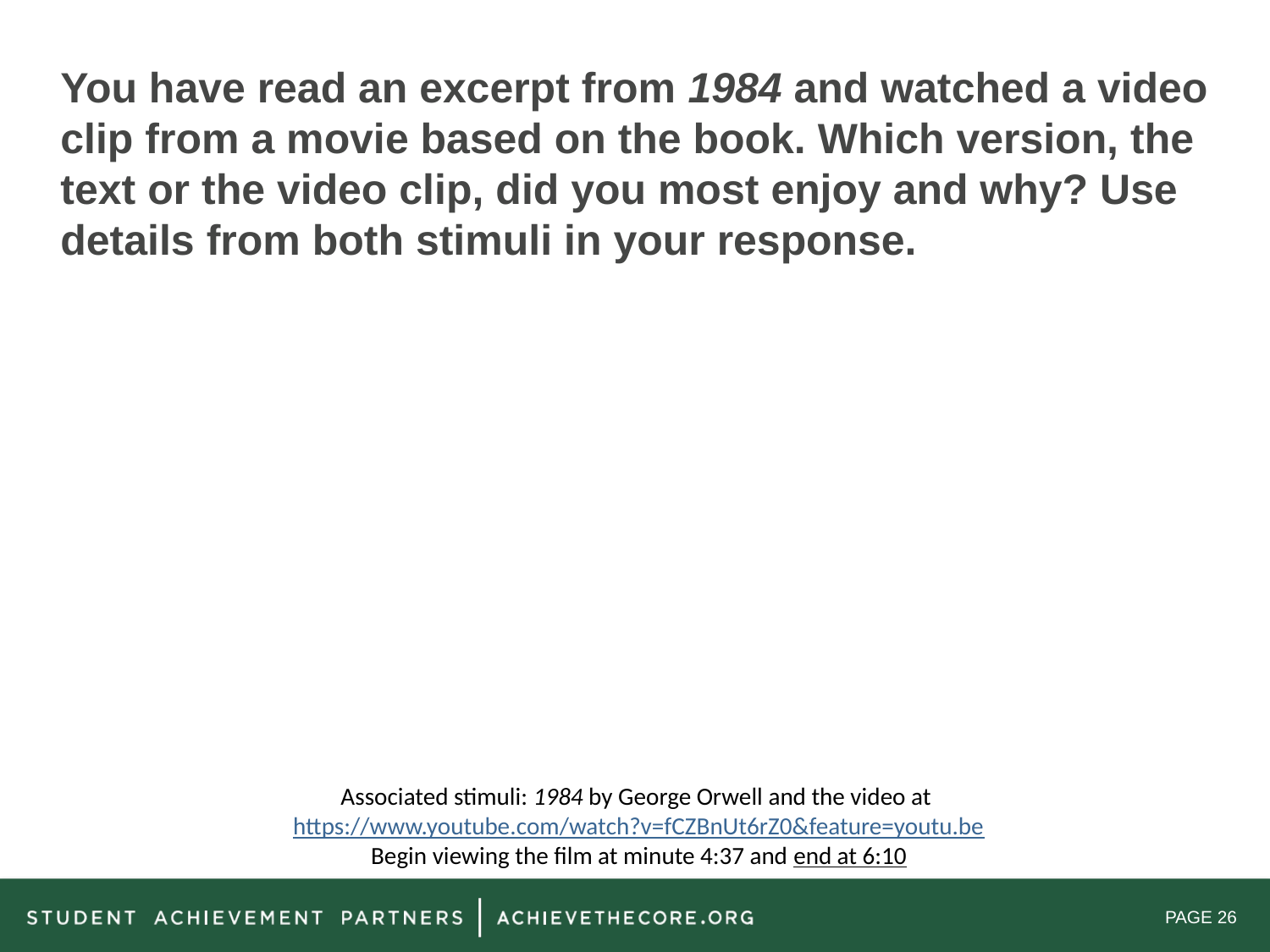

You have read an excerpt from 1984 and watched a video clip from a movie based on the book. Which version, the text or the video clip, did you most enjoy and why? Use details from both stimuli in your response.

Associated stimuli: 1984 by George Orwell and the video at https://www.youtube.com/watch?v=fCZBnUt6rZ0&feature=youtu.be
Begin viewing the film at minute 4:37 and end at 6:10